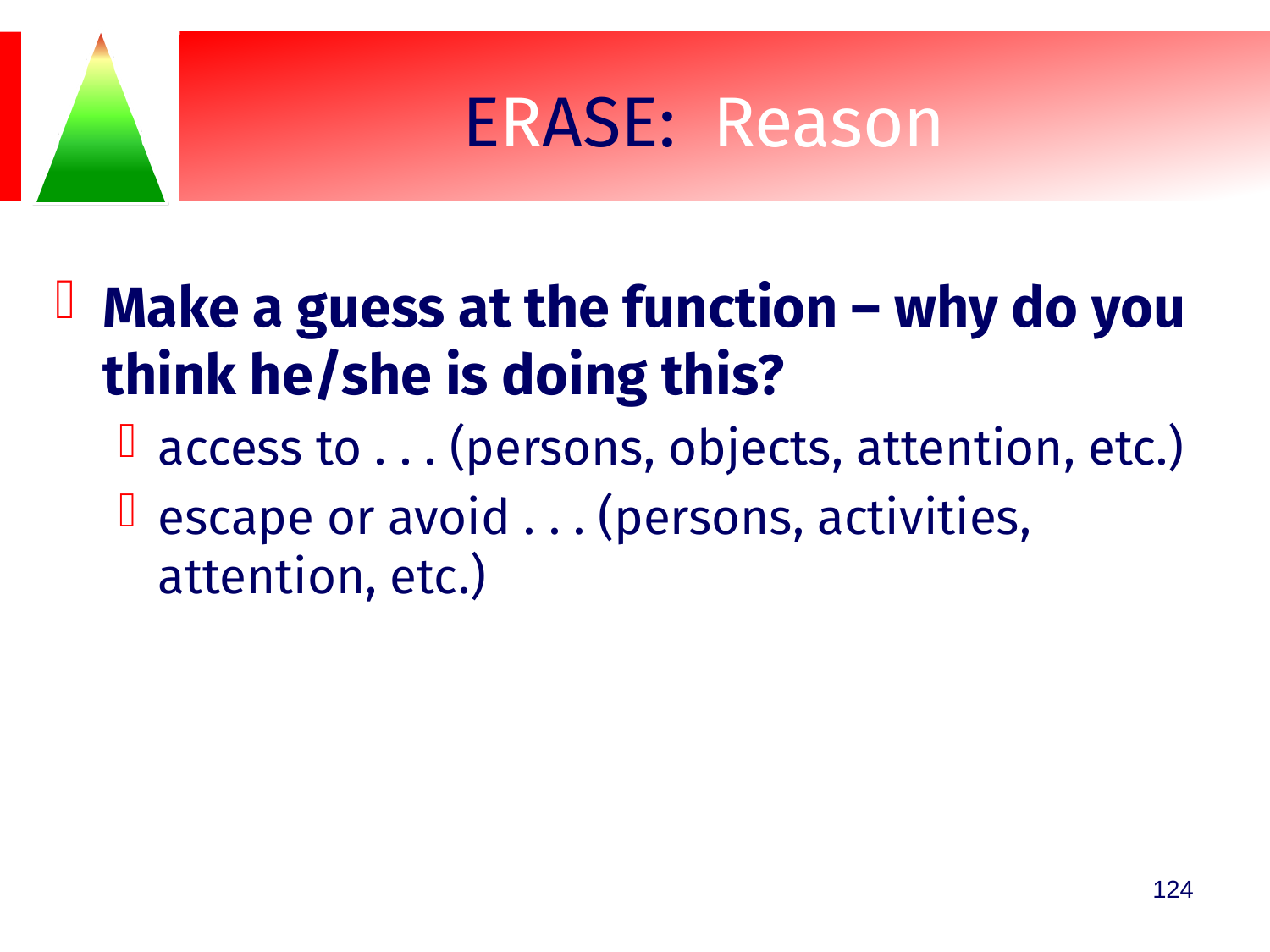

# ERASE:  Reason
Make a guess at the function – why do you think he/she is doing this?
access to . . . (persons, objects, attention, etc.)
escape or avoid . . . (persons, activities, attention, etc.)

124